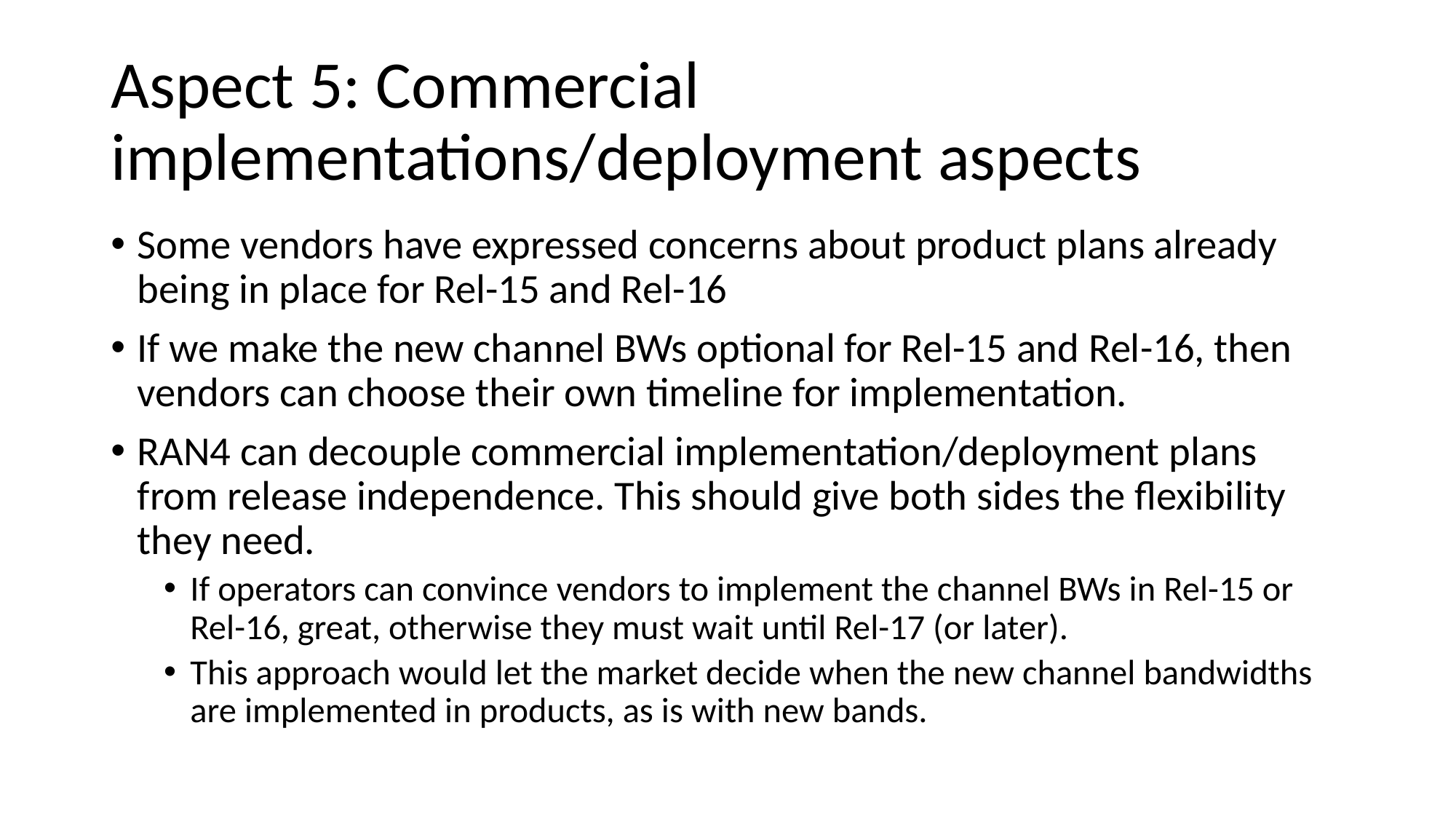

# Aspect 5: Commercial implementations/deployment aspects
Some vendors have expressed concerns about product plans already being in place for Rel-15 and Rel-16
If we make the new channel BWs optional for Rel-15 and Rel-16, then vendors can choose their own timeline for implementation.
RAN4 can decouple commercial implementation/deployment plans from release independence. This should give both sides the flexibility they need.
If operators can convince vendors to implement the channel BWs in Rel-15 or Rel-16, great, otherwise they must wait until Rel-17 (or later).
This approach would let the market decide when the new channel bandwidths are implemented in products, as is with new bands.